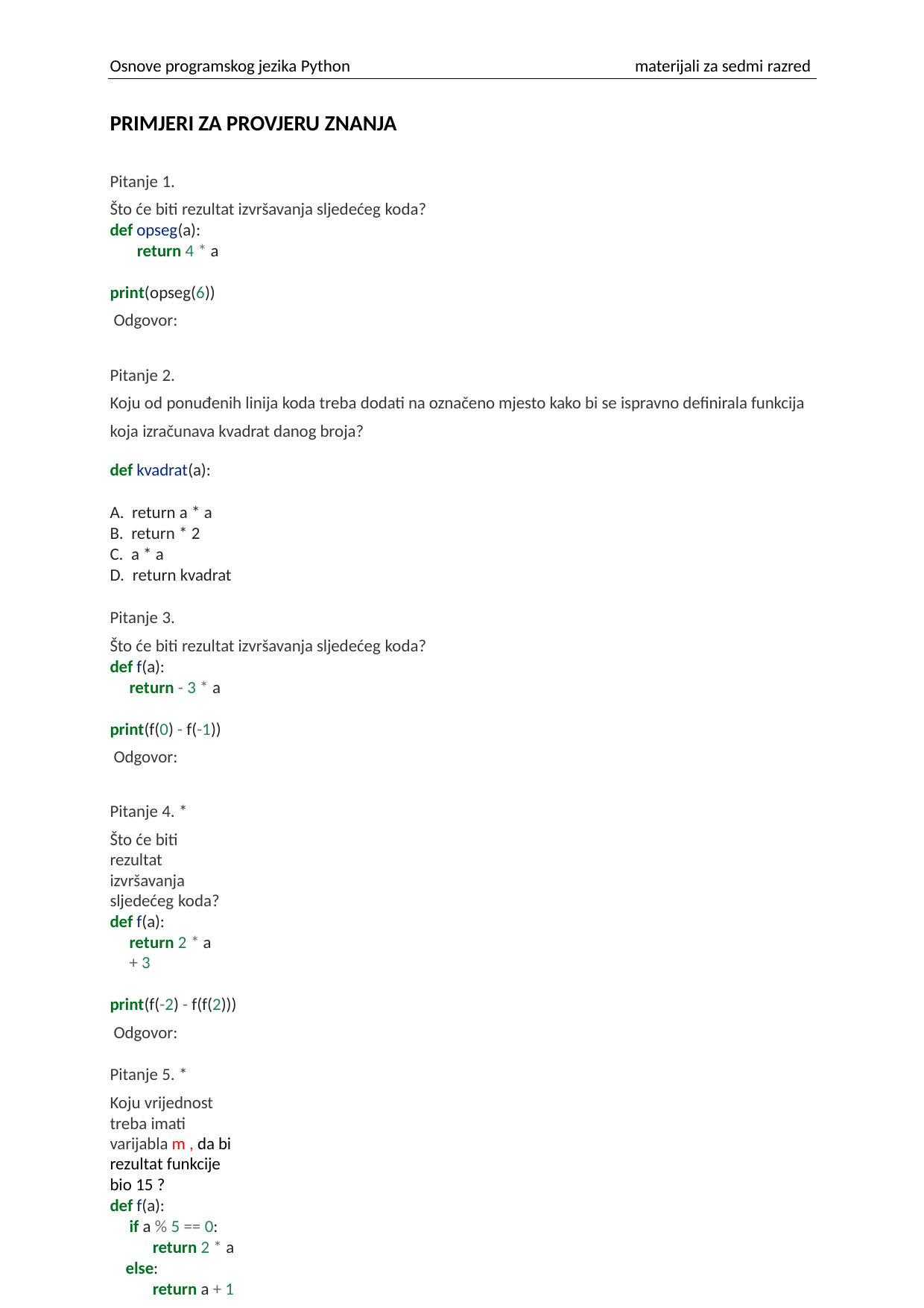

Osnove programskog jezika Python
materijali za sedmi razred

PRIMJERI ZA PROVJERU ZNANJA

Pitanje 1.
Što će biti rezultat izvršavanja sljedećeg koda?
def opseg(a):
return 4 * a
print(opseg(6))  Odgovor:

Pitanje 2.
Koju od ponuđenih linija koda treba dodati na označeno mjesto kako bi se ispravno definirala funkcija  koja izračunava kvadrat danog broja?

def kvadrat(a):

return a * a
return * 2
a * a
return kvadrat

Pitanje 3.
Što će biti rezultat izvršavanja sljedećeg koda?
def f(a):
return - 3 * a
print(f(0) - f(-1))  Odgovor:

Pitanje 4. *
Što će biti rezultat izvršavanja sljedećeg koda?
def f(a):
return 2 * a + 3
print(f(-2) - f(f(2)))  Odgovor:

Pitanje 5. *
Koju vrijednost treba imati varijabla m , da bi rezultat funkcije bio 15 ?
def f(a):
if a % 5 == 0:
return 2 * a
else:
return a + 1

m = int(input("unesi cijeli broj"))
print(f(m))